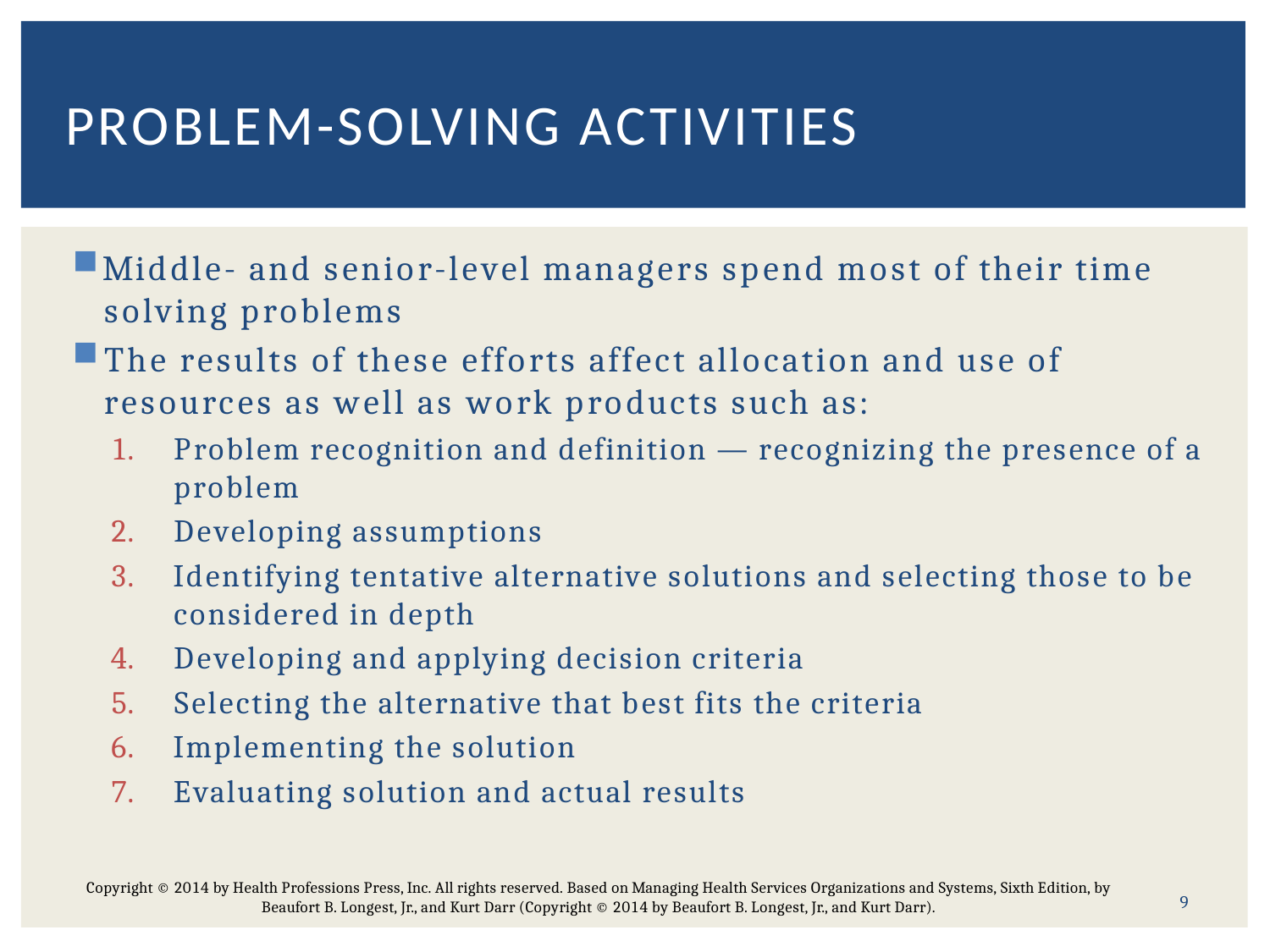

# Problem-Solving activities
Middle- and senior-level managers spend most of their time solving problems
The results of these efforts affect allocation and use of resources as well as work products such as:
Problem recognition and definition — recognizing the presence of a problem
Developing assumptions
Identifying tentative alternative solutions and selecting those to be considered in depth
Developing and applying decision criteria
Selecting the alternative that best fits the criteria
Implementing the solution
Evaluating solution and actual results

9